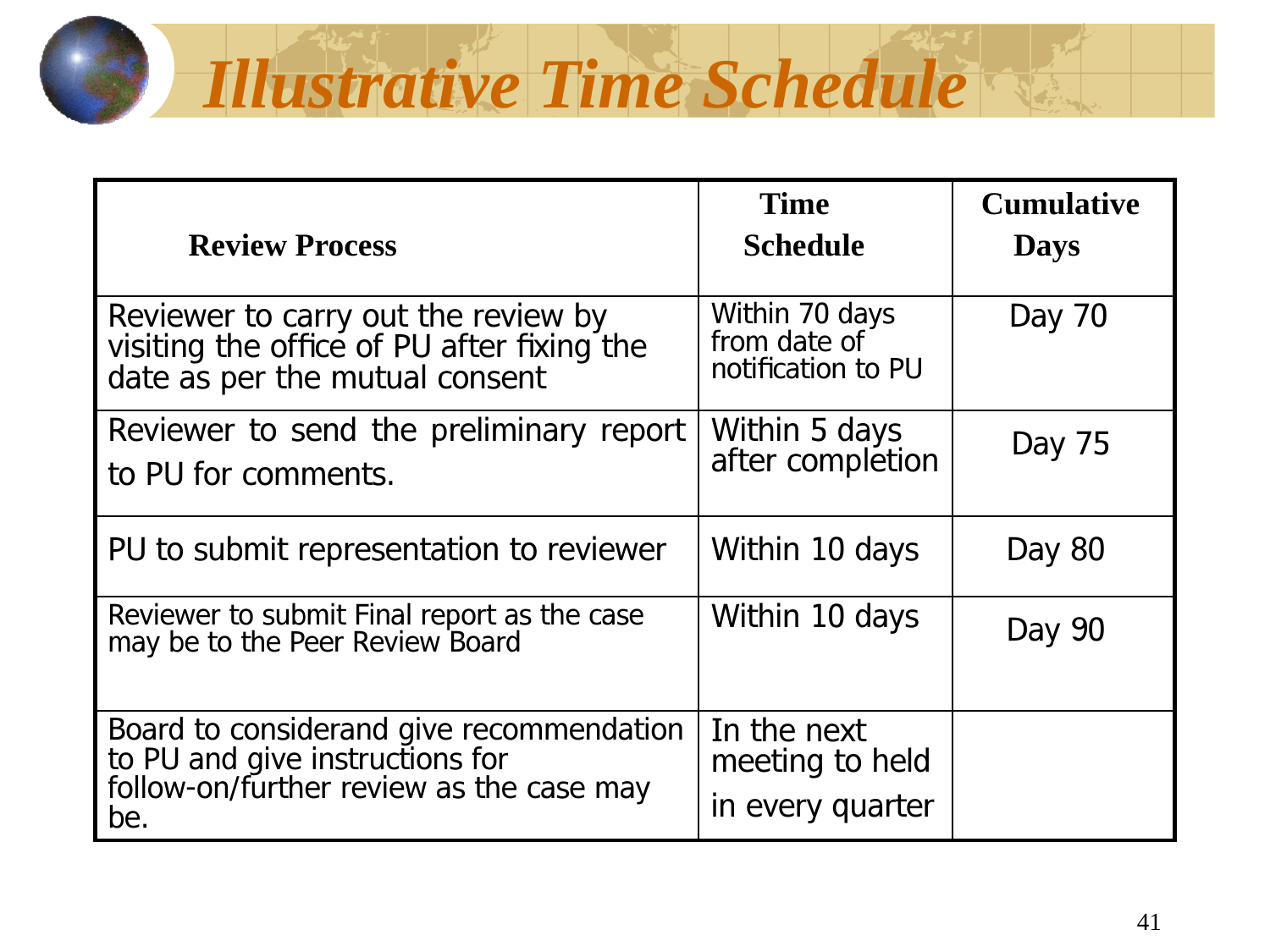

# Illustrative Time Schedule
| Review Process | Time Schedule | Cumulative Days |
| --- | --- | --- |
| Reviewer to carry out the review by visiting the office of PU after fixing the date as per the mutual consent | Within 70 days from date of notification to PU | Day 70 |
| Reviewer to send the preliminary report to PU for comments. | Within 5 days after completion | Day 75 |
| PU to submit representation to reviewer | Within 10 days | Day 80 |
| Reviewer to submit Final report as the case may be to the Peer Review Board | Within 10 days | Day 90 |
| Board to considerand give recommendation to PU and give instructions for follow-on/further review as the case may be. | In the next meeting to held in every quarter |  |
41